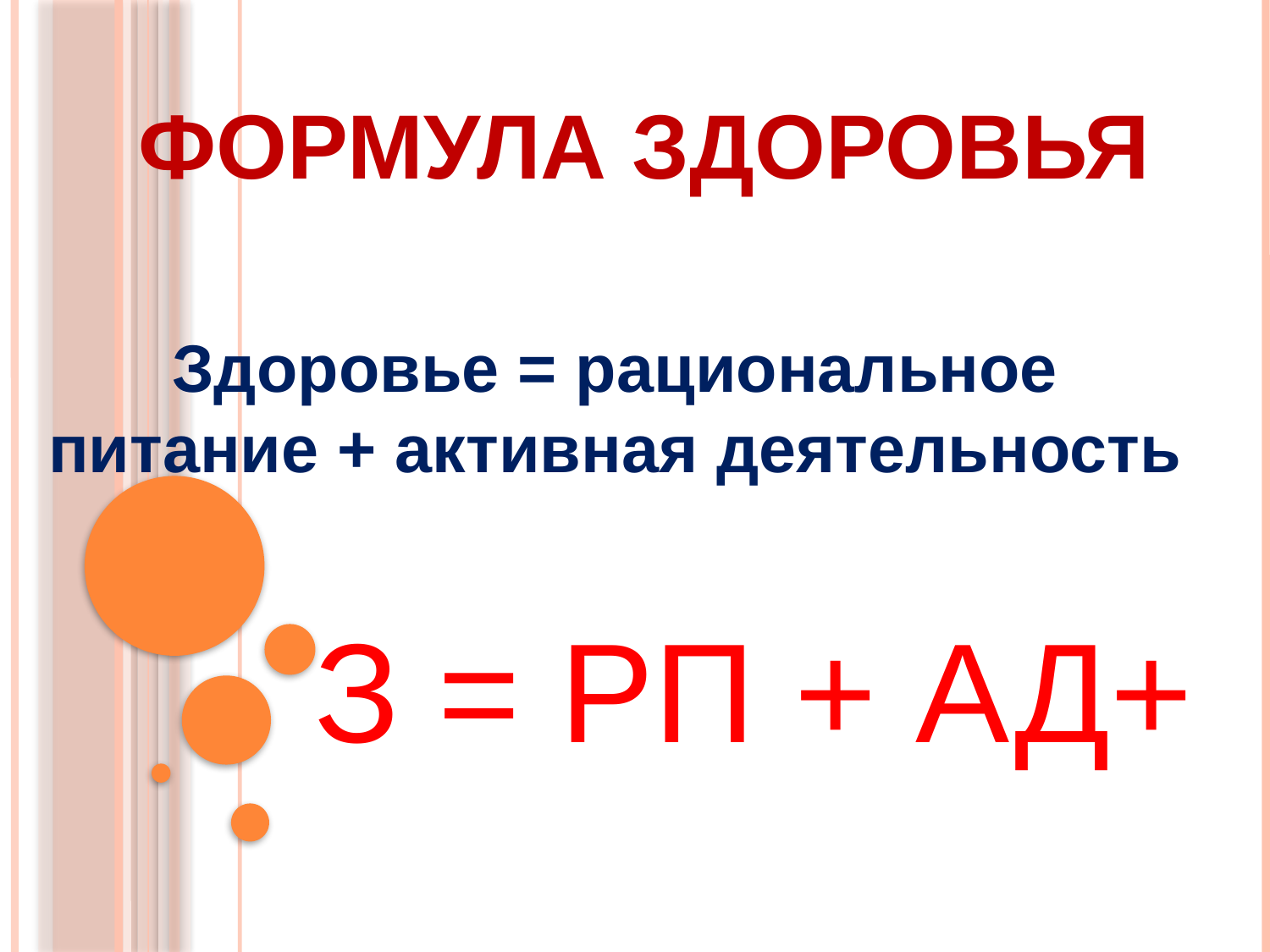

# Формула здоровья

Здоровье = рациональное питание + активная деятельность

З = РП + АД+